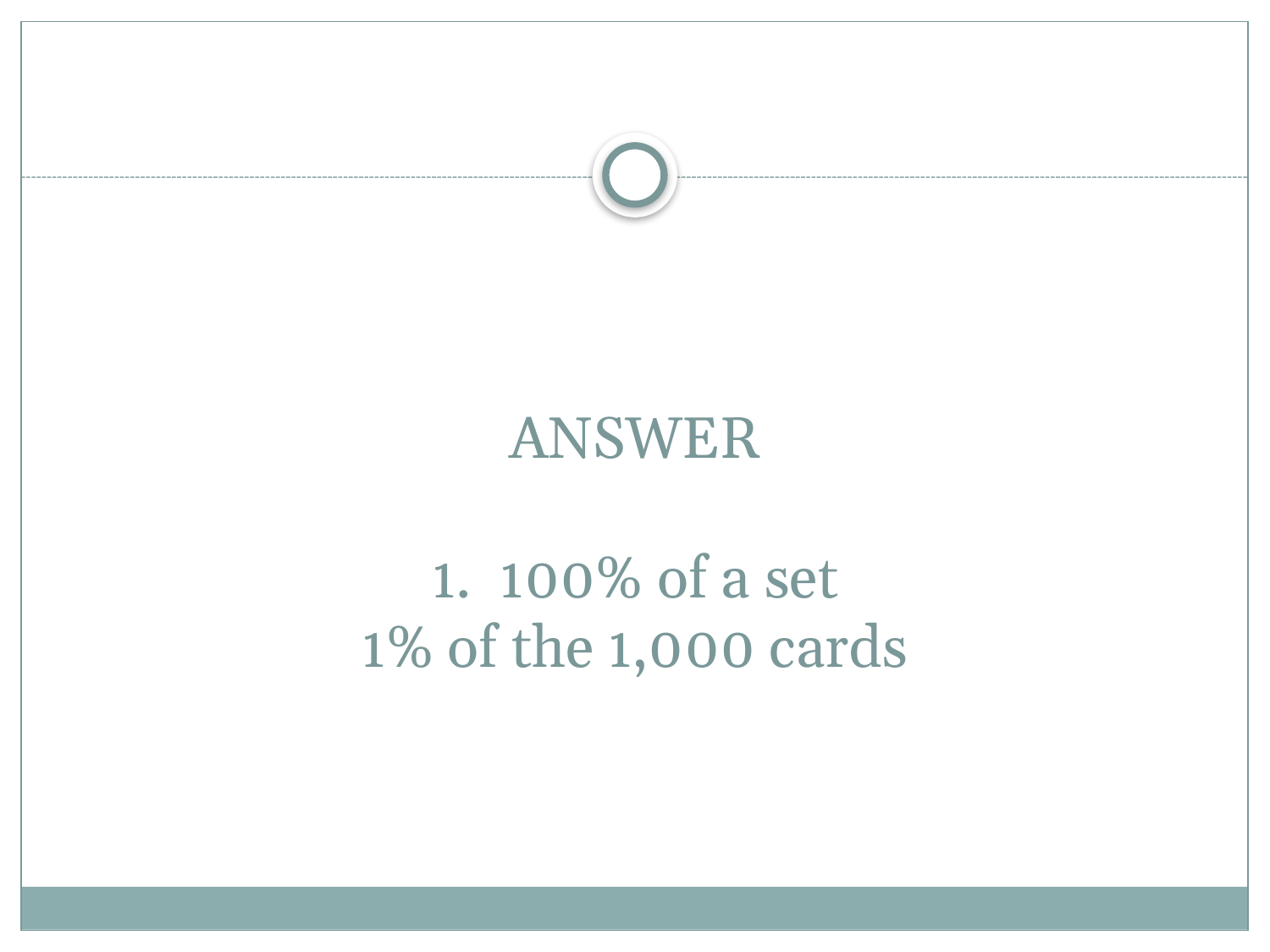

# ANSWER 1.  100% of a set 1% of the 1,000 cards